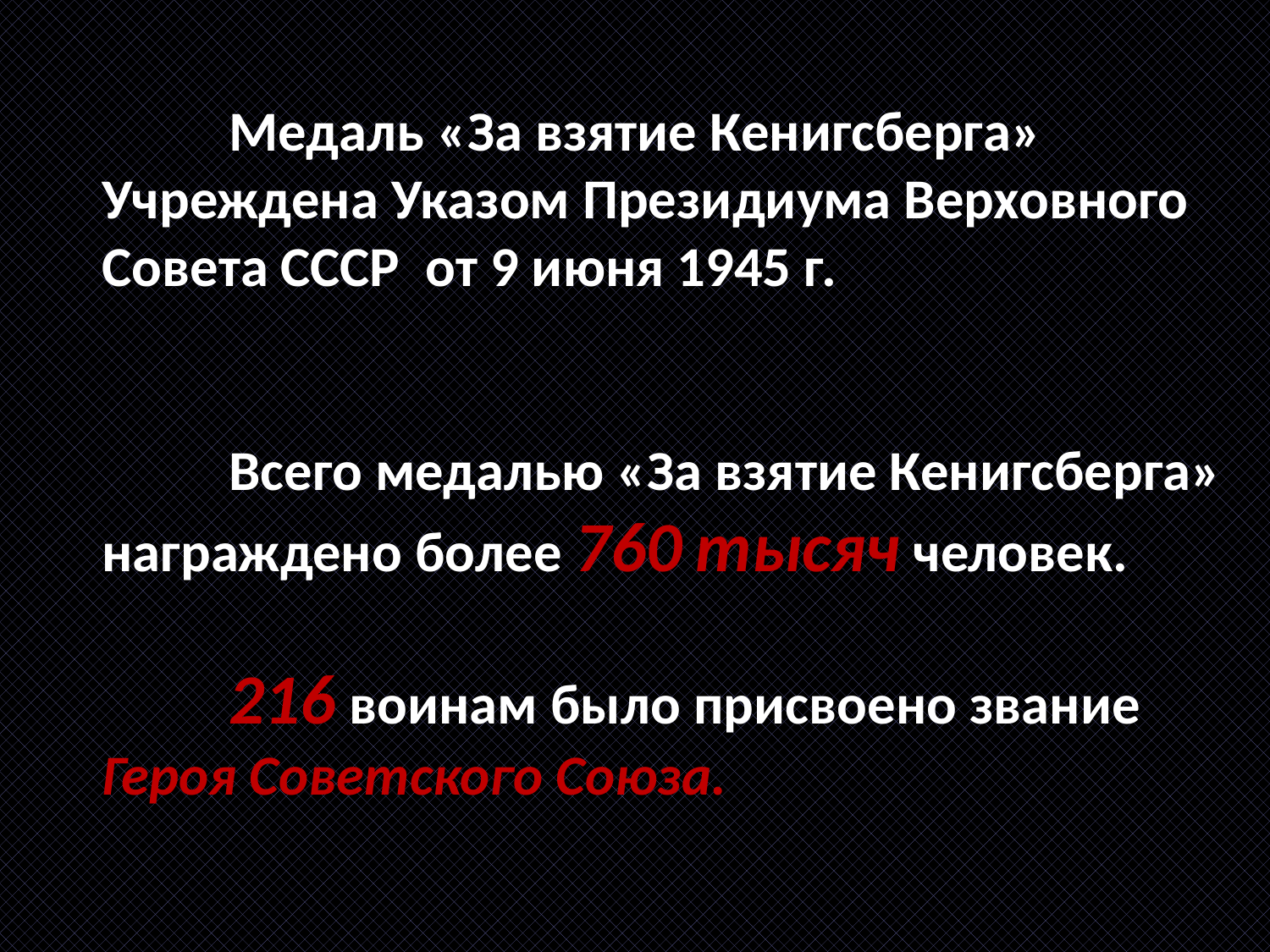

# Медаль «За взятие Кенигсберга» Учреждена Указом Президиума Верховного Совета СССР  от 9 июня 1945 г. Всего медалью «За взятие Кенигсберга» награждено более 760 тысяч человек. 216 воинам было присвоено звание Героя Советского Союза.